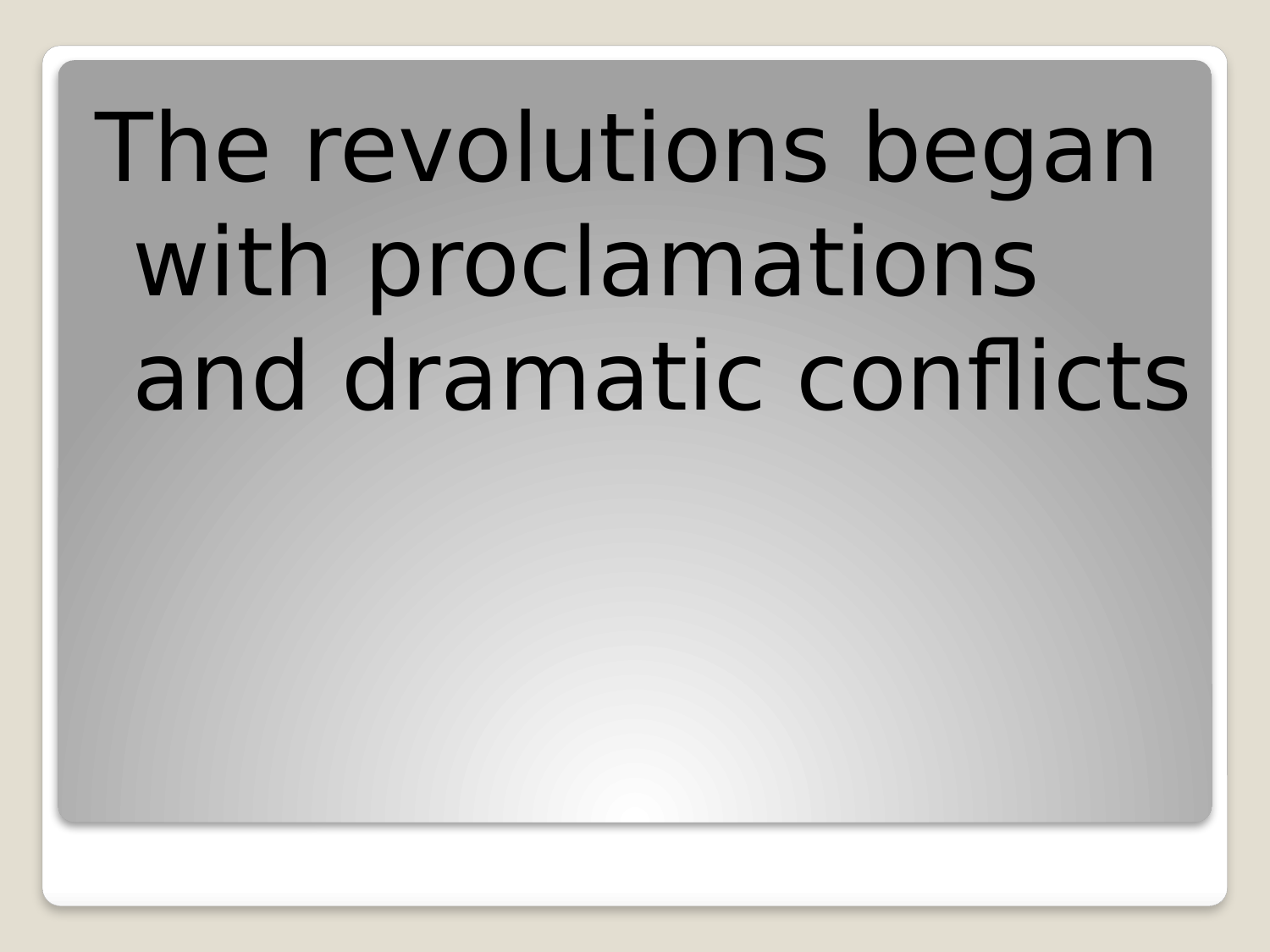

The revolutions began with proclamations  and dramatic conflicts

#